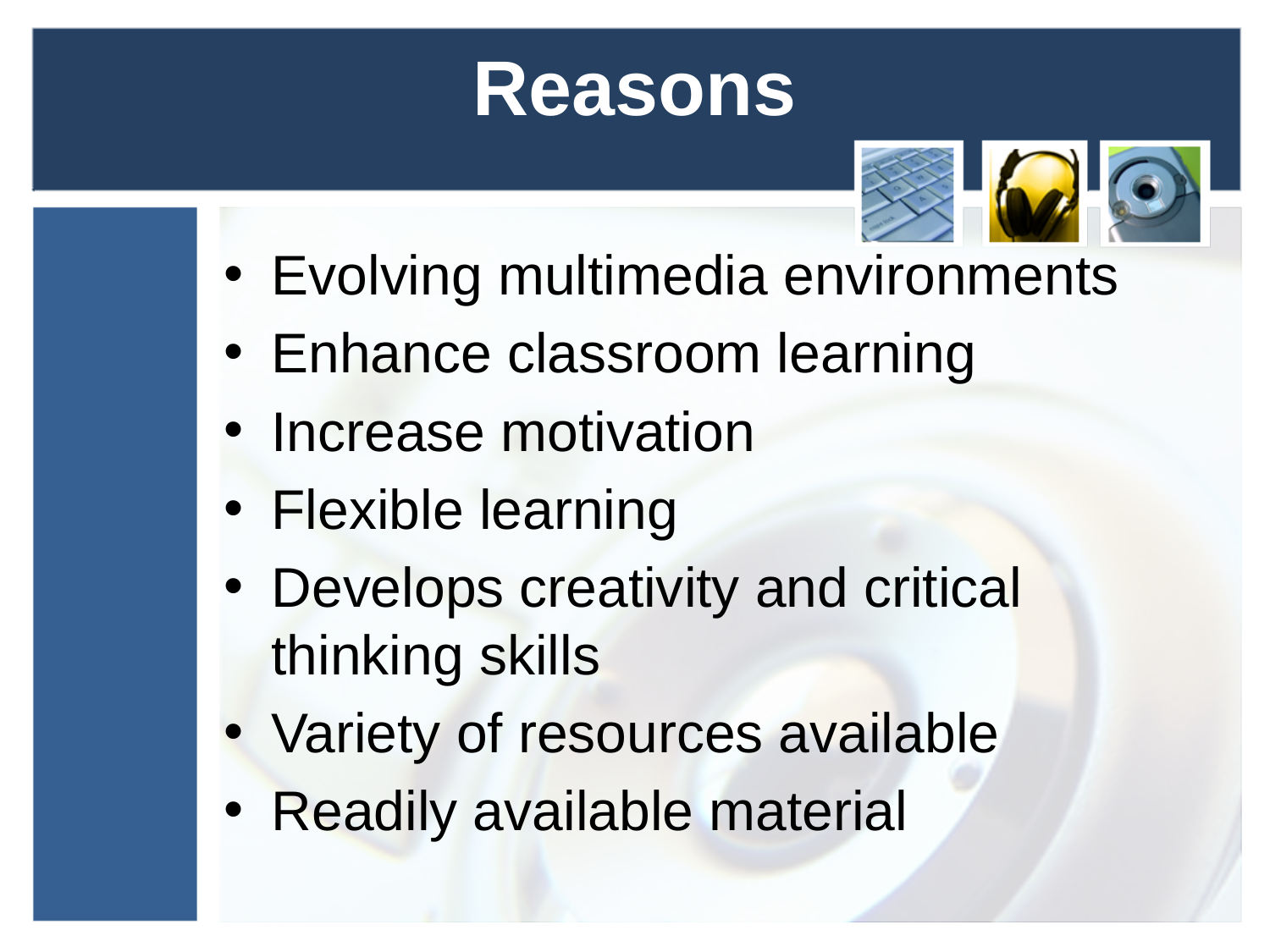

# Reasons
Evolving multimedia environments
Enhance classroom learning
Increase motivation
Flexible learning
Develops creativity and critical thinking skills
Variety of resources available
Readily available material